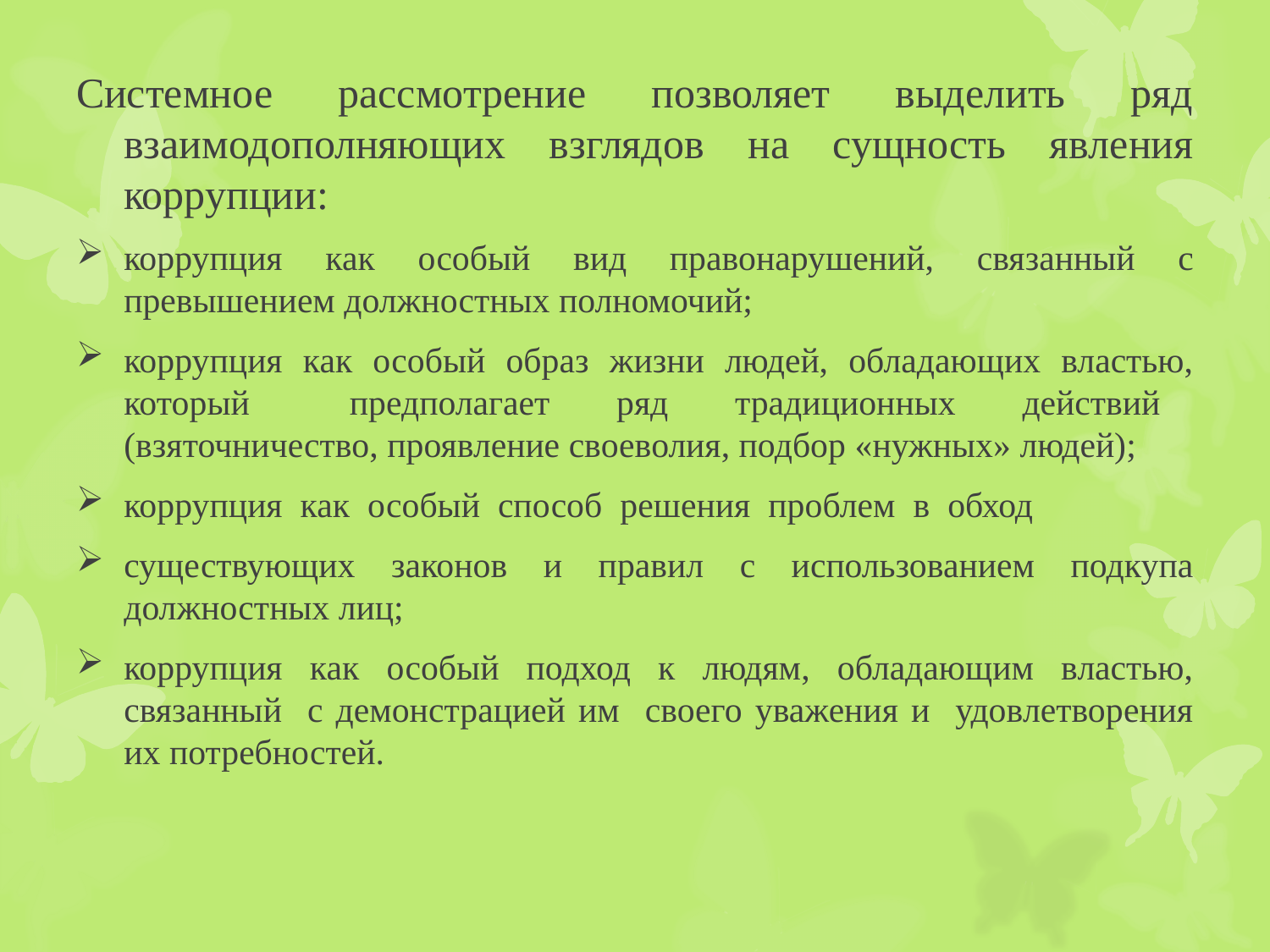

Системное рассмотрение позволяет выделить ряд взаимодополняющих взглядов на сущность явления коррупции:
коррупция как особый вид правонарушений, связанный с превышением должностных полномочий;
коррупция  как  особый  образ  жизни  людей,  обладающих  властью, который   предполагает  ряд  традиционных  действий  (взяточничество, проявление своеволия, подбор «нужных» людей);
коррупция  как  особый  способ  решения  проблем  в  обход
существующих  законов  и  правил  с  использованием  подкупа должностных лиц;
коррупция  как  особый  подход  к  людям,  обладающим  властью, связанный  с демонстрацией им  своего уважения и  удовлетворения их потребностей.